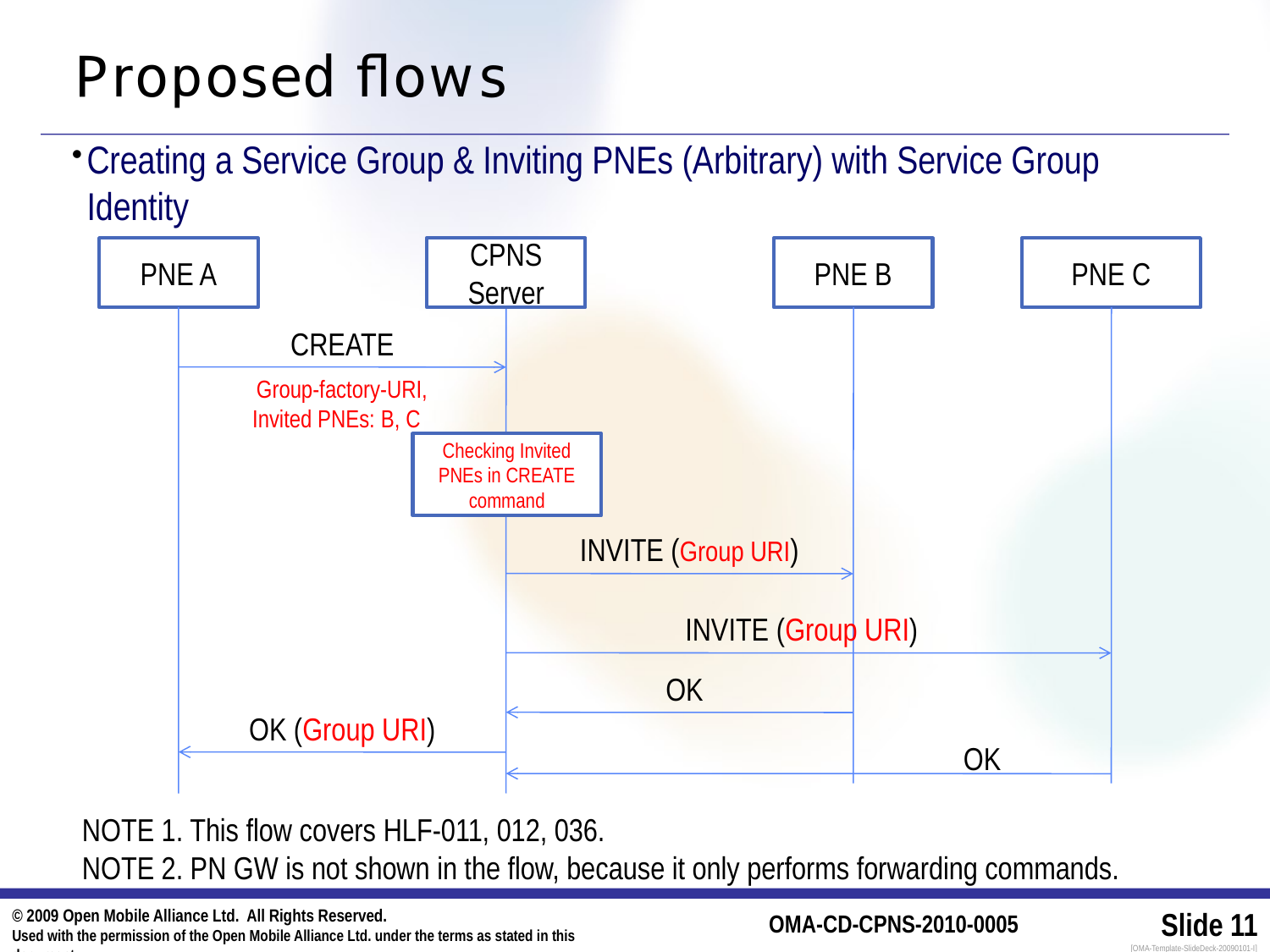

# Proposed flows
Creating a Service Group & Inviting PNEs (Arbitrary) with Service Group Identity
PNE A
CPNS Server
PNE B
PNE C
CREATE
Group-factory-URI,
Invited PNEs: B, C
Checking Invited PNEs in CREATE command
INVITE (Group URI)
INVITE (Group URI)
OK
OK (Group URI)
OK
NOTE 1. This flow covers HLF-011, 012, 036.
NOTE 2. PN GW is not shown in the flow, because it only performs forwarding commands.